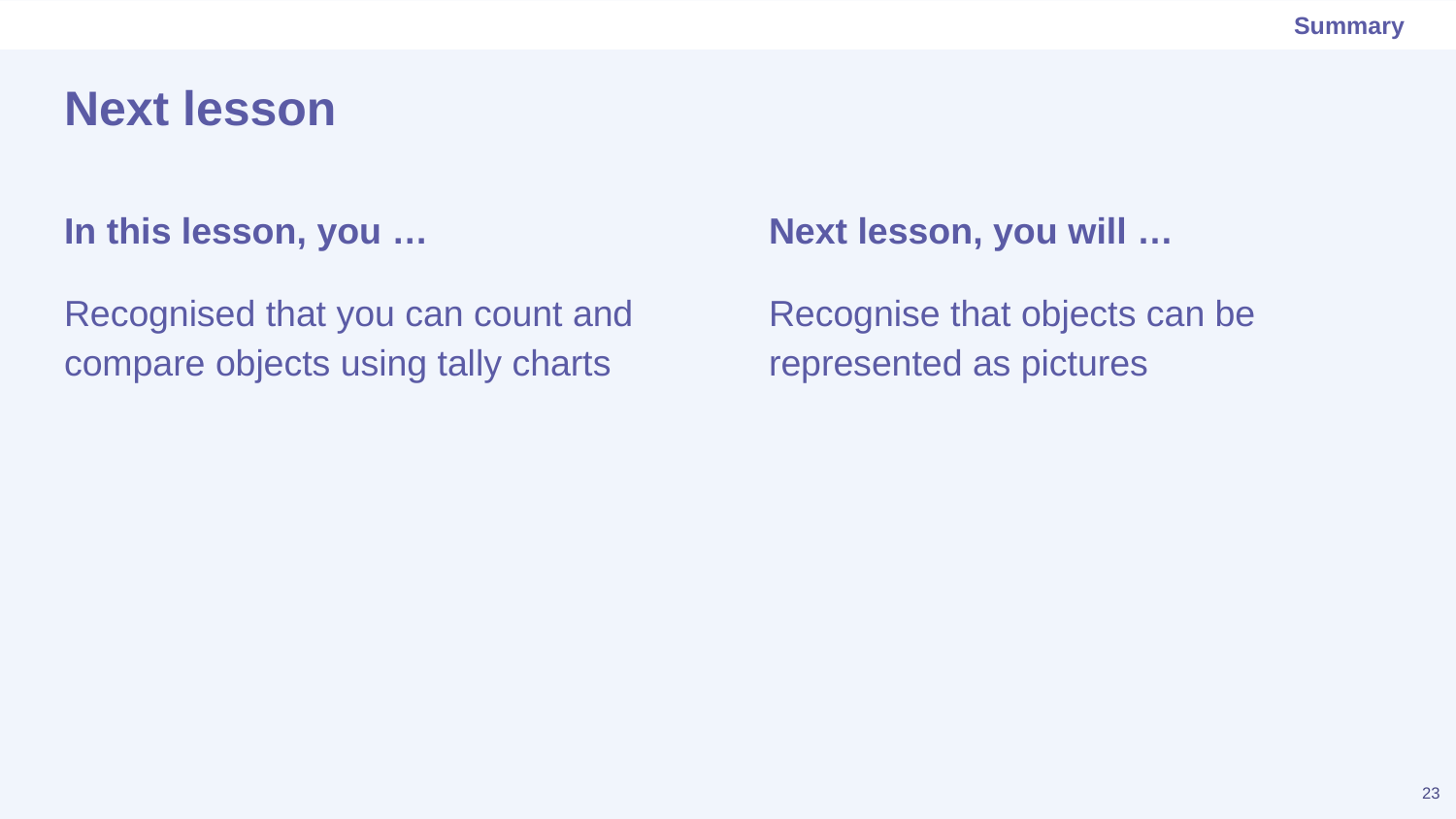

Summary
# Next lesson
Next lesson, you will …
Recognise that objects can be represented as pictures
In this lesson, you …
Recognised that you can count and compare objects using tally charts

23